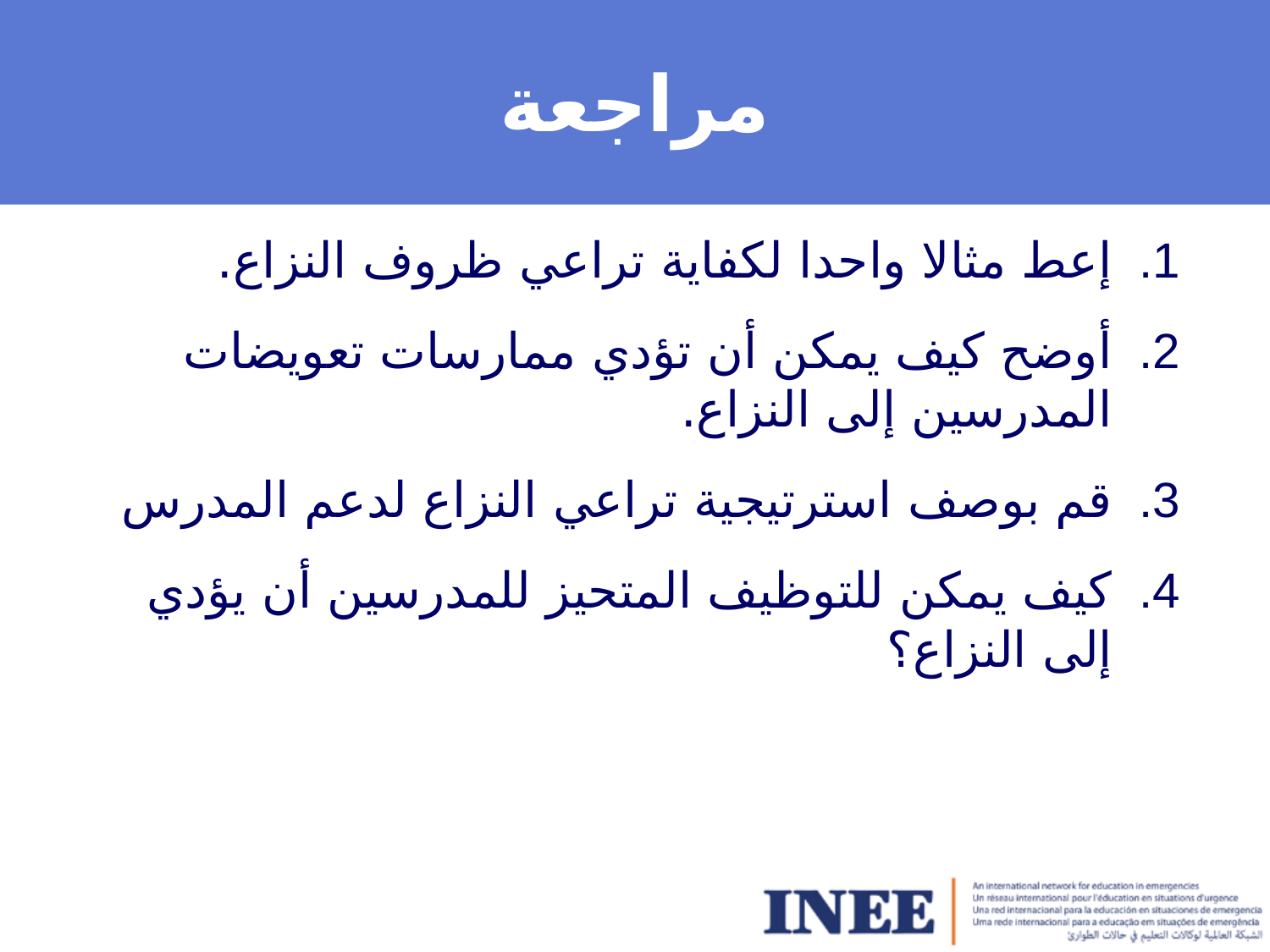

# مراجعة
إعط مثالا واحدا لكفاية تراعي ظروف النزاع.
أوضح كيف يمكن أن تؤدي ممارسات تعويضات المدرسين إلى النزاع.
قم بوصف استرتيجية تراعي النزاع لدعم المدرس
كيف يمكن للتوظيف المتحيز للمدرسين أن يؤدي إلى النزاع؟